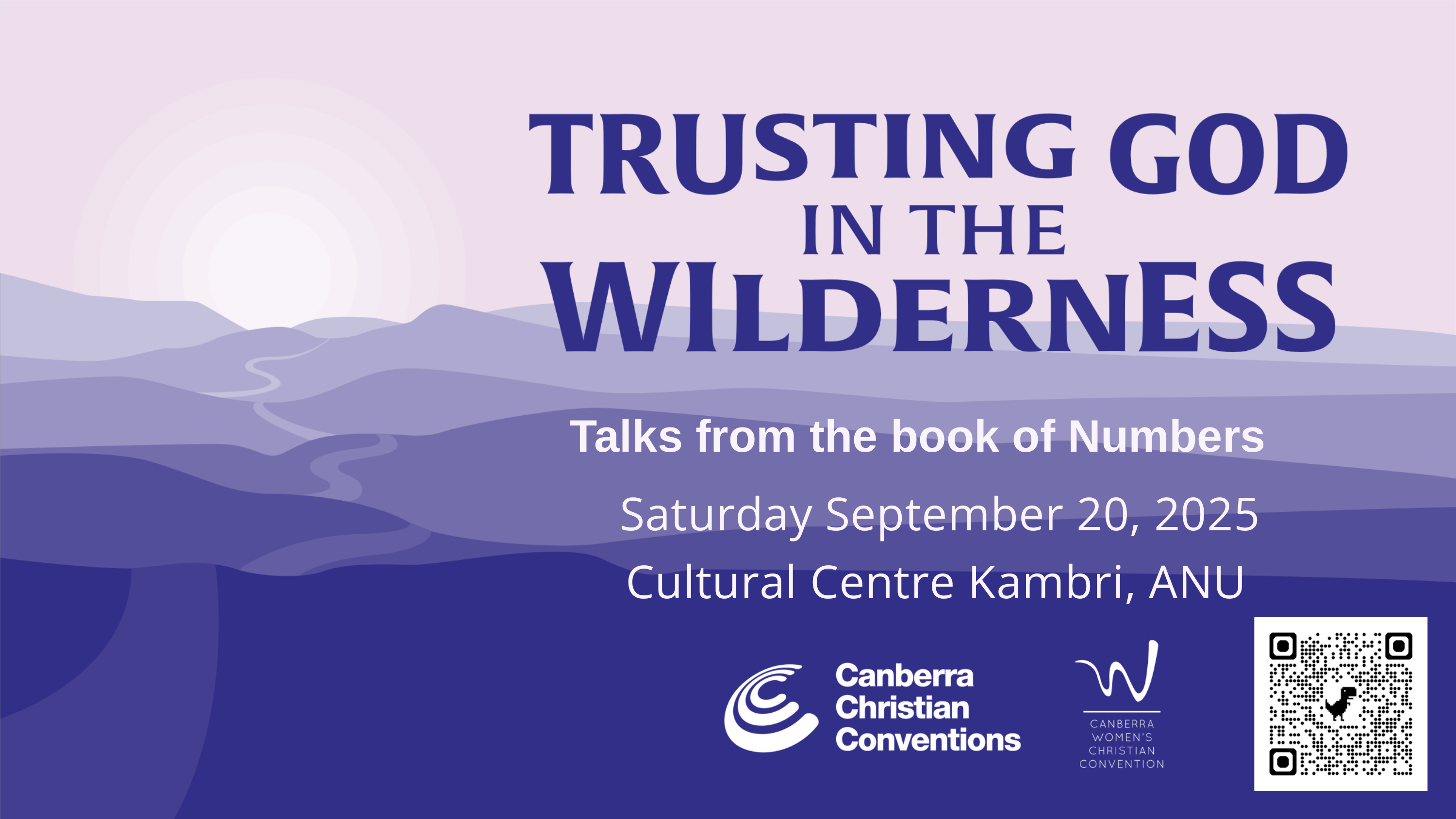

Talks from the book of Numbers
Saturday September 20, 2025
Cultural Centre Kambri, ANU